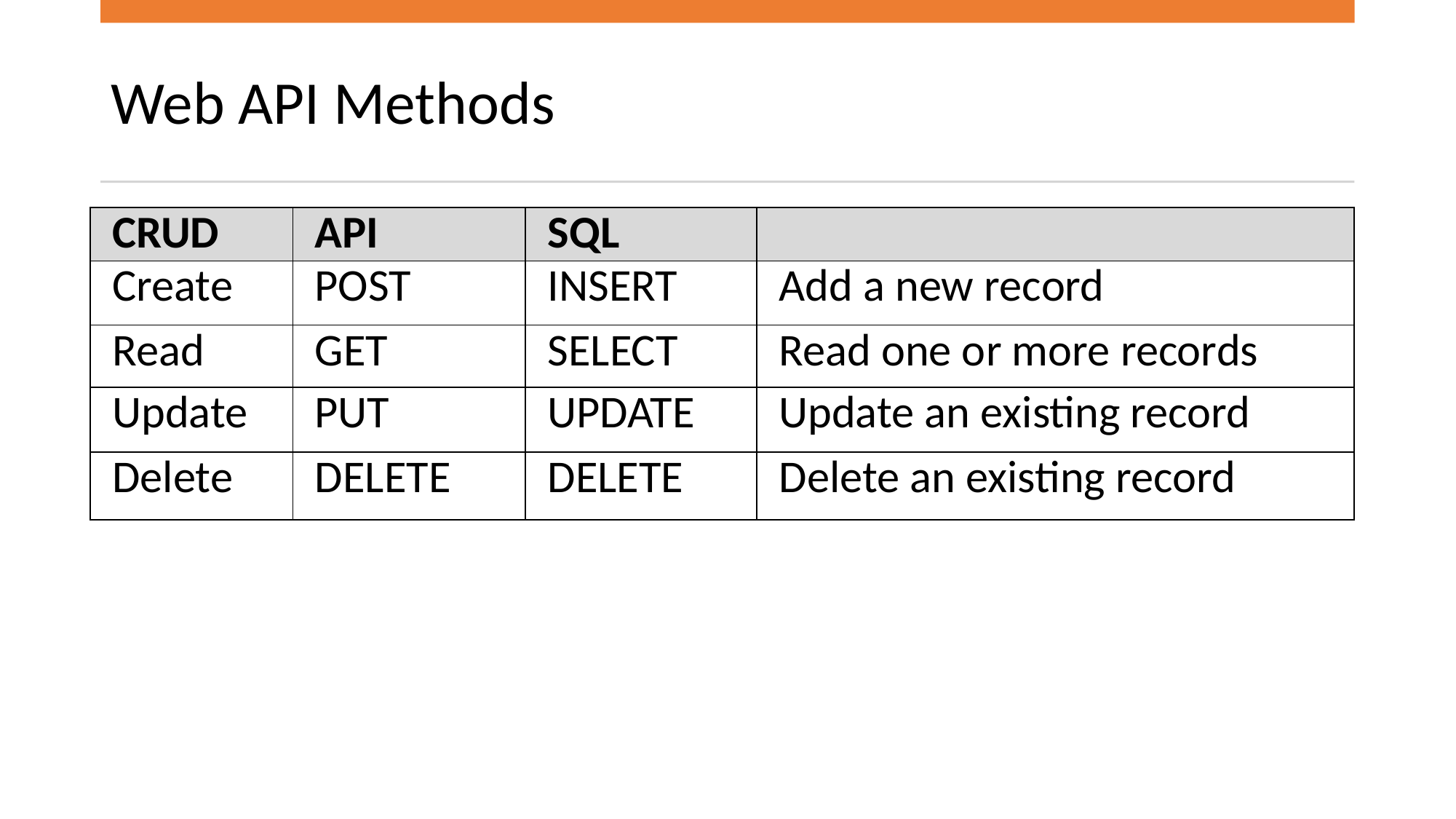

# Web API Methods

| CRUD | API | SQL |  |
| --- | --- | --- | --- |
| Create | POST | INSERT | Add a new record |
| Read | GET | SELECT | Read one or more records |
| Update | PUT | UPDATE | Update an existing record |
| Delete | DELETE | DELETE | Delete an existing record |